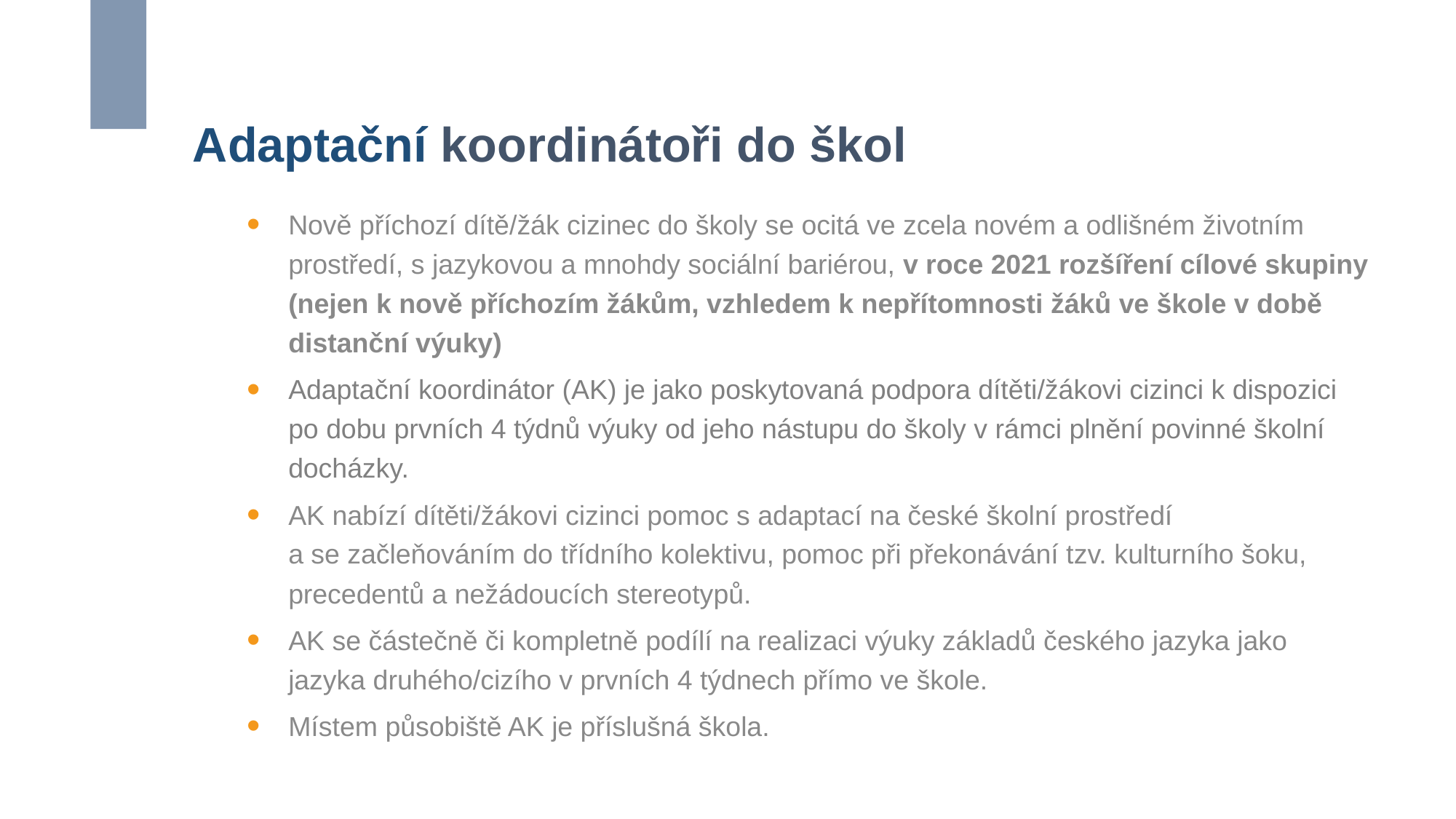

# Adaptační koordinátoři do škol
Nově příchozí dítě/žák cizinec do školy se ocitá ve zcela novém a odlišném životním prostředí, s jazykovou a mnohdy sociální bariérou, v roce 2021 rozšíření cílové skupiny (nejen k nově příchozím žákům, vzhledem k nepřítomnosti žáků ve škole v době distanční výuky)
Adaptační koordinátor (AK) je jako poskytovaná podpora dítěti/žákovi cizinci k dispozici
po dobu prvních 4 týdnů výuky od jeho nástupu do školy v rámci plnění povinné školní docházky.
AK nabízí dítěti/žákovi cizinci pomoc s adaptací na české školní prostředí
a se začleňováním do třídního kolektivu, pomoc při překonávání tzv. kulturního šoku, precedentů a nežádoucích stereotypů.
AK se částečně či kompletně podílí na realizaci výuky základů českého jazyka jako jazyka druhého/cizího v prvních 4 týdnech přímo ve škole.
Místem působiště AK je příslušná škola.